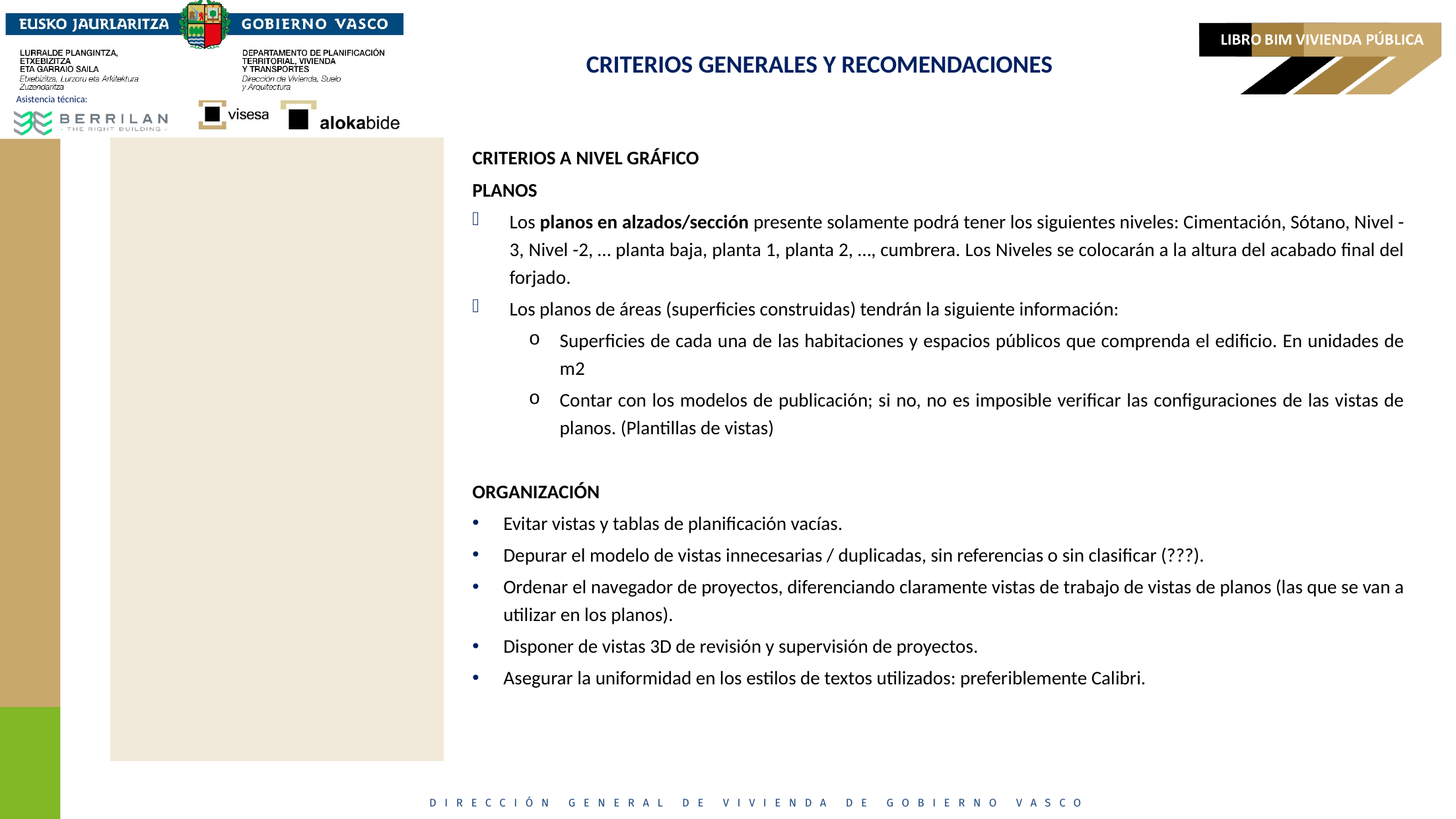

# CRITERIOS GENERALES Y RECOMENDACIONES
CRITERIOS A NIVEL GRÁFICO
PLANOS
Los planos en alzados/sección presente solamente podrá tener los siguientes niveles: Cimentación, Sótano, Nivel -3, Nivel -2, … planta baja, planta 1, planta 2, …, cumbrera. Los Niveles se colocarán a la altura del acabado final del forjado.
Los planos de áreas (superficies construidas) tendrán la siguiente información:
Superficies de cada una de las habitaciones y espacios públicos que comprenda el edificio. En unidades de m2
Contar con los modelos de publicación; si no, no es imposible verificar las configuraciones de las vistas de planos. (Plantillas de vistas)

ORGANIZACIÓN
Evitar vistas y tablas de planificación vacías.
Depurar el modelo de vistas innecesarias / duplicadas, sin referencias o sin clasificar (???).
Ordenar el navegador de proyectos, diferenciando claramente vistas de trabajo de vistas de planos (las que se van a utilizar en los planos).
Disponer de vistas 3D de revisión y supervisión de proyectos.
Asegurar la uniformidad en los estilos de textos utilizados: preferiblemente Calibri.